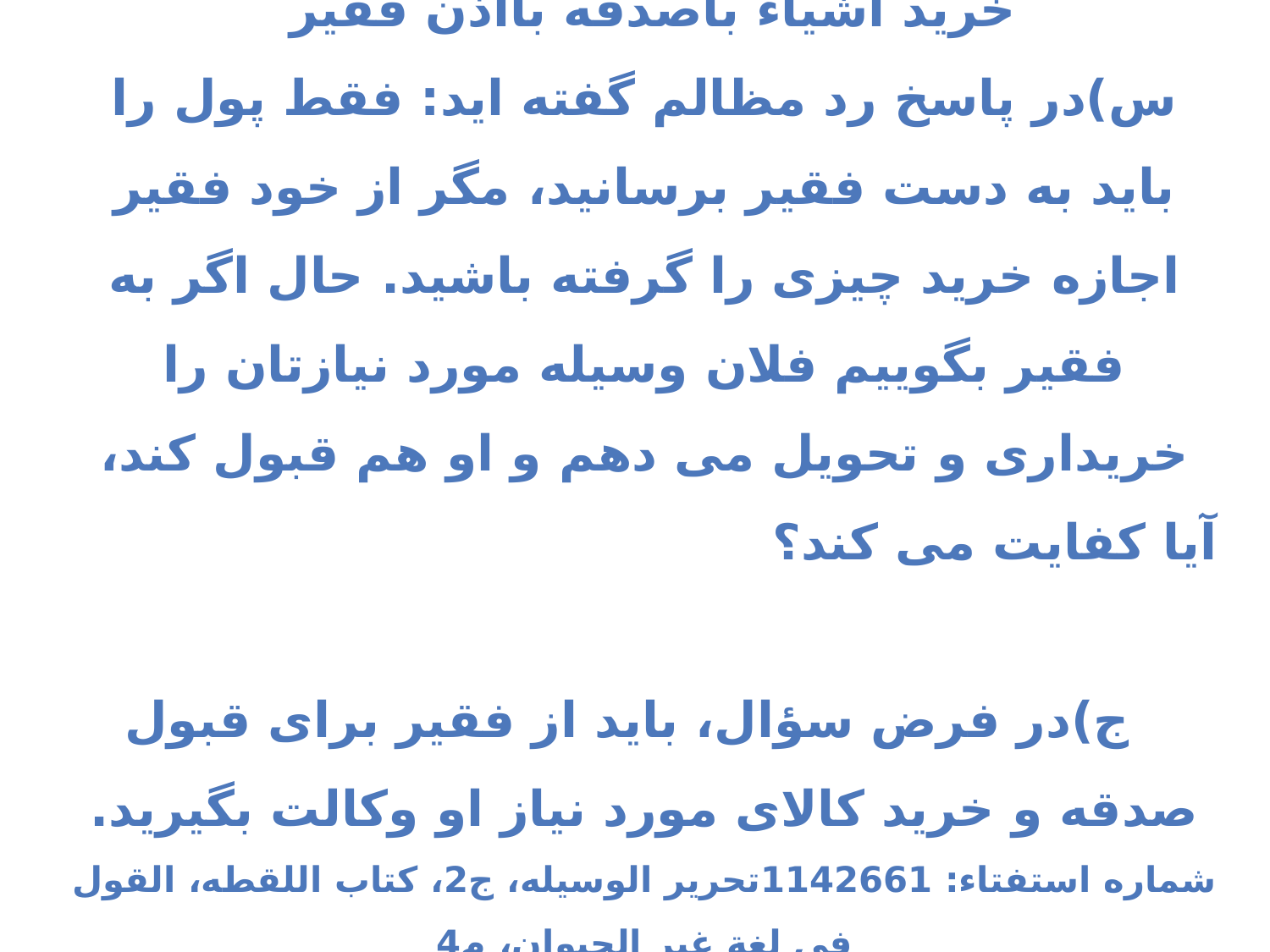

# خرید اشیاء باصدقه بااذن فقیر س)در پاسخ رد مظالم گفته اید: فقط پول را باید به دست فقیر برسانید، مگر از خود فقیر اجازه‌ خرید چیزی را گرفته باشید. حال اگر به فقیر بگوییم فلان وسیله مورد نیازتان را خریداری و تحویل می دهم و او هم قبول کند، آیا کفایت می کند؟                                                                                                                ج)در فرض سؤال، باید از فقیر برای قبول صدقه و خرید کالای مورد نیاز او وکالت بگیرید. شماره استفتاء: 1142661تحریر الوسیله، ج2، کتاب اللقطه، القول فی لغة غیر الحیوان، م4